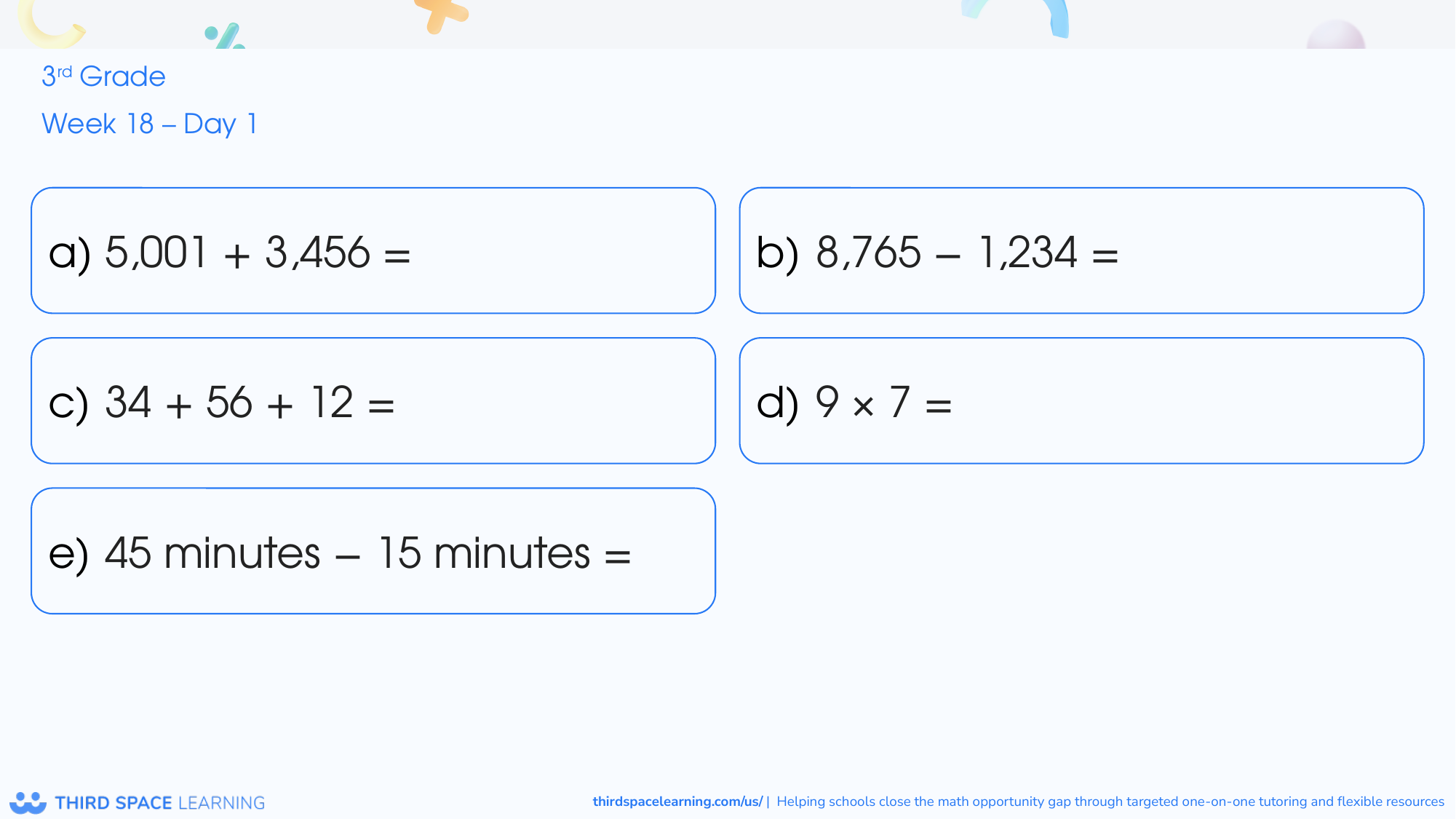

3rd Grade
Week 18 – Day 1
5,001 + 3,456 =
8,765 − 1,234 =
34 + 56 + 12 =
9 × 7 =
45 minutes − 15 minutes =